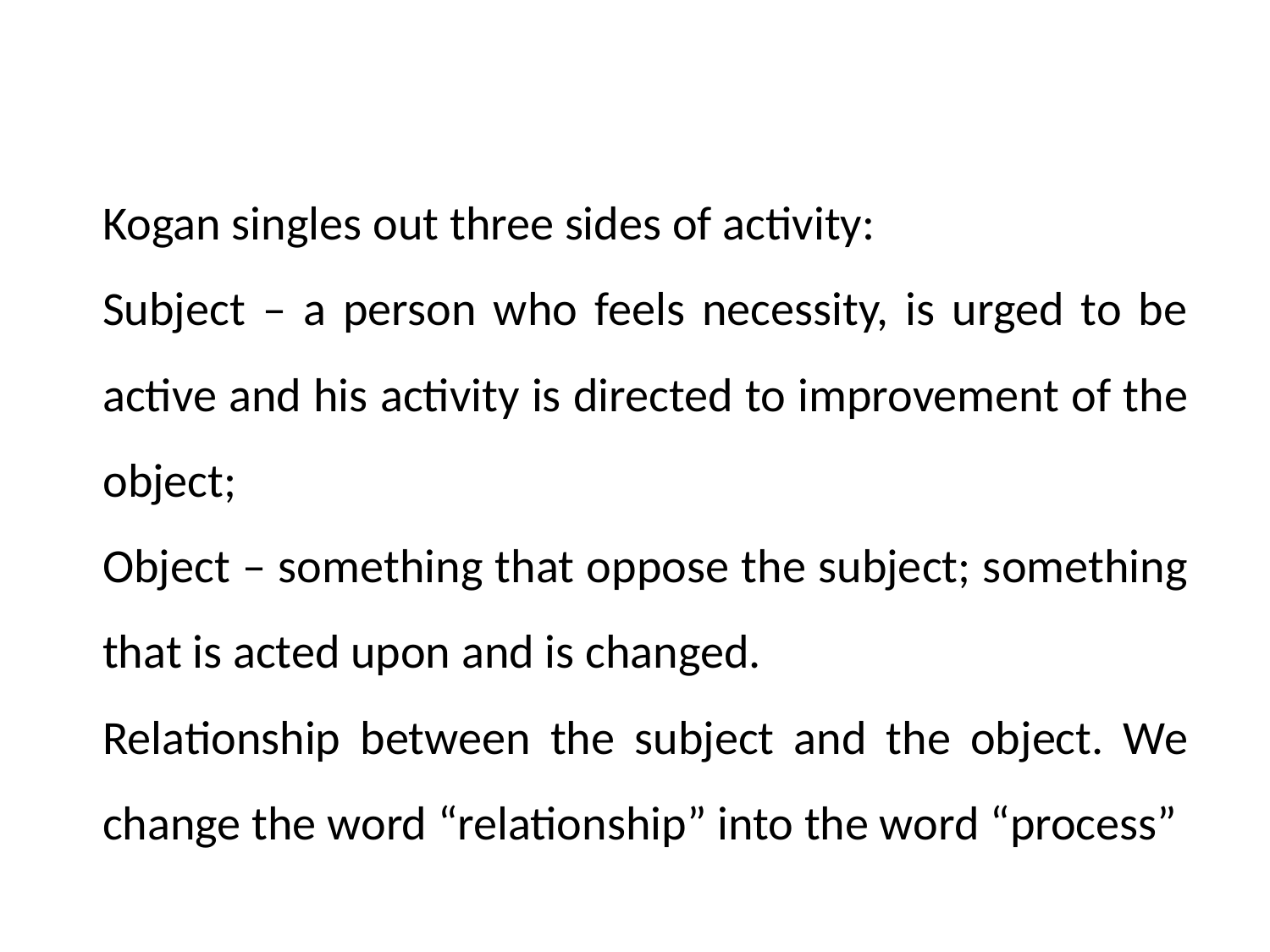

Kogan singles out three sides of activity:
Subject – a person who feels necessity, is urged to be active and his activity is directed to improvement of the object;
Object – something that oppose the subject; something that is acted upon and is changed.
Relationship between the subject and the object. We change the word “relationship” into the word “process”